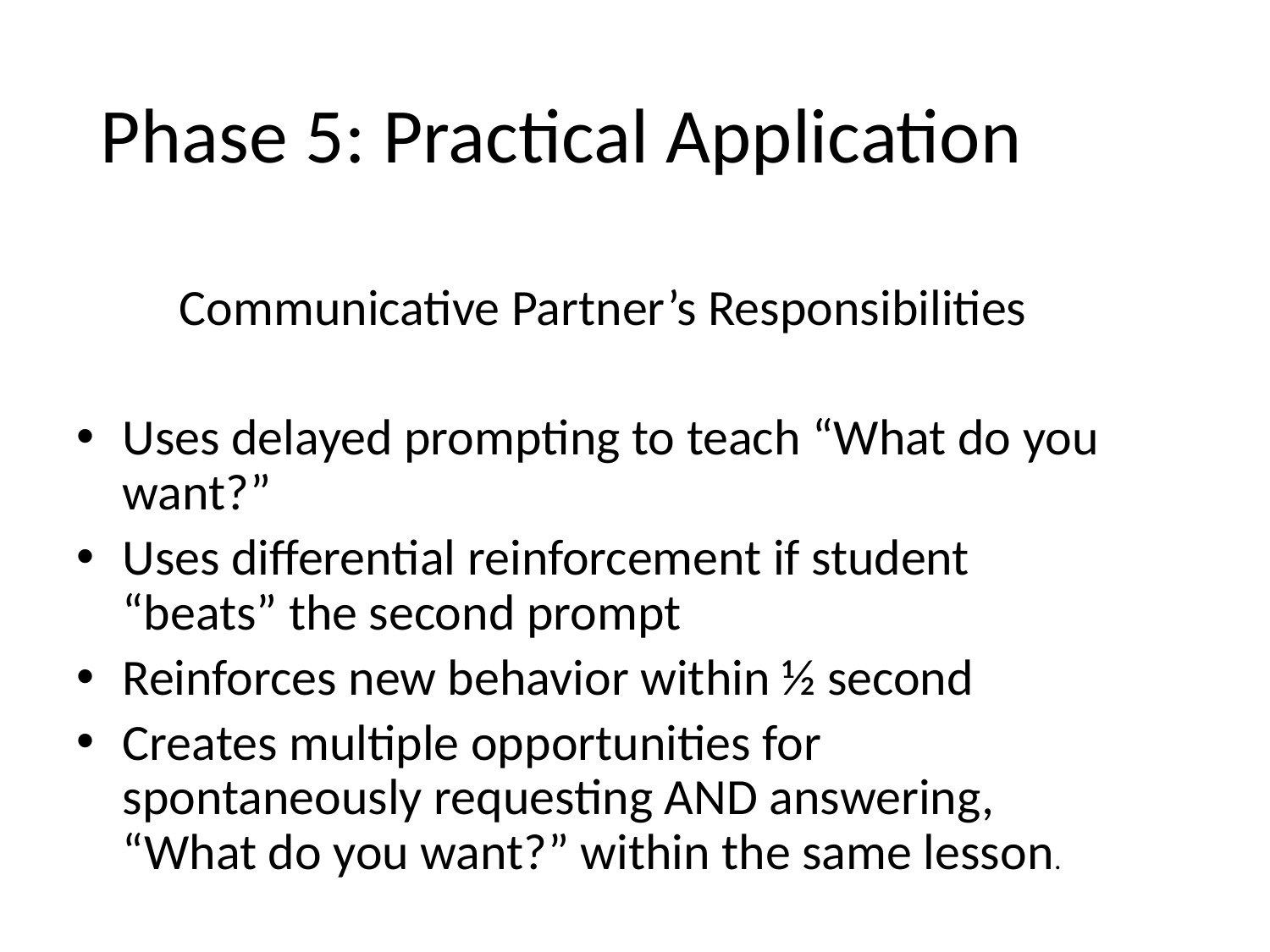

# Phase 5: Practical Application
Communicative Partner’s Responsibilities

Uses delayed prompting to teach “What do you want?”
Uses differential reinforcement if student “beats” the second prompt
Reinforces new behavior within ½ second
Creates multiple opportunities for spontaneously requesting AND answering, “What do you want?” within the same lesson.